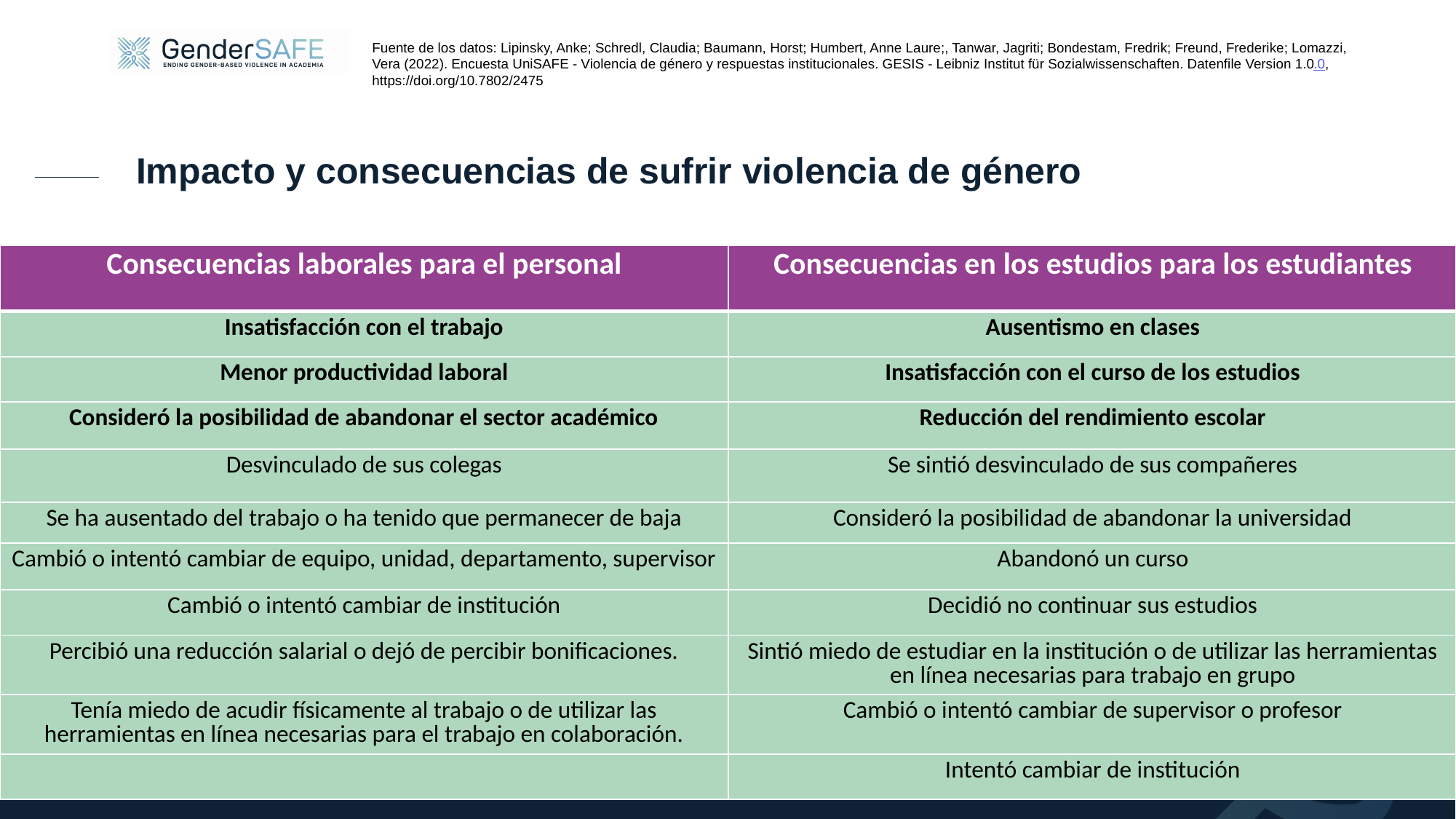

Fuente de los datos: Lipinsky, Anke; Schredl, Claudia; Baumann, Horst; Humbert, Anne Laure;, Tanwar, Jagriti; Bondestam, Fredrik; Freund, Frederike; Lomazzi, Vera (2022). Encuesta UniSAFE - Violencia de género y respuestas institucionales. GESIS - Leibniz Institut für Sozialwissenschaften. Datenfile Version 1.0.0, https://doi.org/10.7802/2475
Impacto y consecuencias de sufrir violencia de género
| Consecuencias laborales para el personal | Consecuencias en los estudios para los estudiantes |
| --- | --- |
| Insatisfacción con el trabajo | Ausentismo en clases |
| Menor productividad laboral | Insatisfacción con el curso de los estudios |
| Consideró la posibilidad de abandonar el sector académico | Reducción del rendimiento escolar |
| Desvinculado de sus colegas | Se sintió desvinculado de sus compañeres |
| Se ha ausentado del trabajo o ha tenido que permanecer de baja | Consideró la posibilidad de abandonar la universidad |
| Cambió o intentó cambiar de equipo, unidad, departamento, supervisor | Abandonó un curso |
| Cambió o intentó cambiar de institución | Decidió no continuar sus estudios |
| Percibió una reducción salarial o dejó de percibir bonificaciones. | Sintió miedo de estudiar en la institución o de utilizar las herramientas en línea necesarias para trabajo en grupo |
| Tenía miedo de acudir físicamente al trabajo o de utilizar las herramientas en línea necesarias para el trabajo en colaboración. | Cambió o intentó cambiar de supervisor o profesor |
|  | Intentó cambiar de institución |